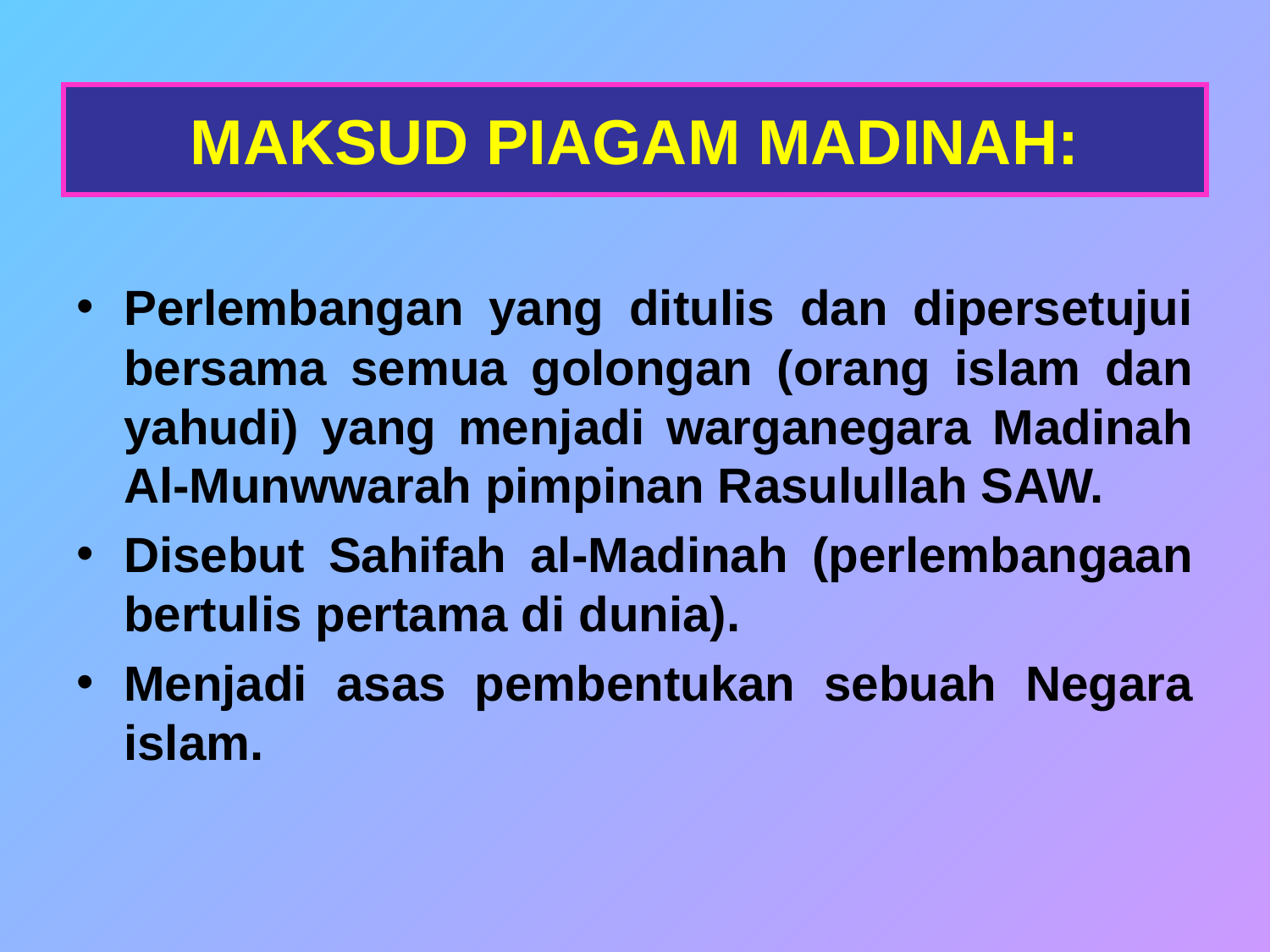

MAKSUD PIAGAM MADINAH:

Perlembangan yang ditulis dan dipersetujui bersama semua golongan (orang islam dan yahudi) yang menjadi warganegara Madinah Al-Munwwarah pimpinan Rasulullah SAW.
Disebut Sahifah al-Madinah (perlembangaan bertulis pertama di dunia).
Menjadi asas pembentukan sebuah Negara islam.